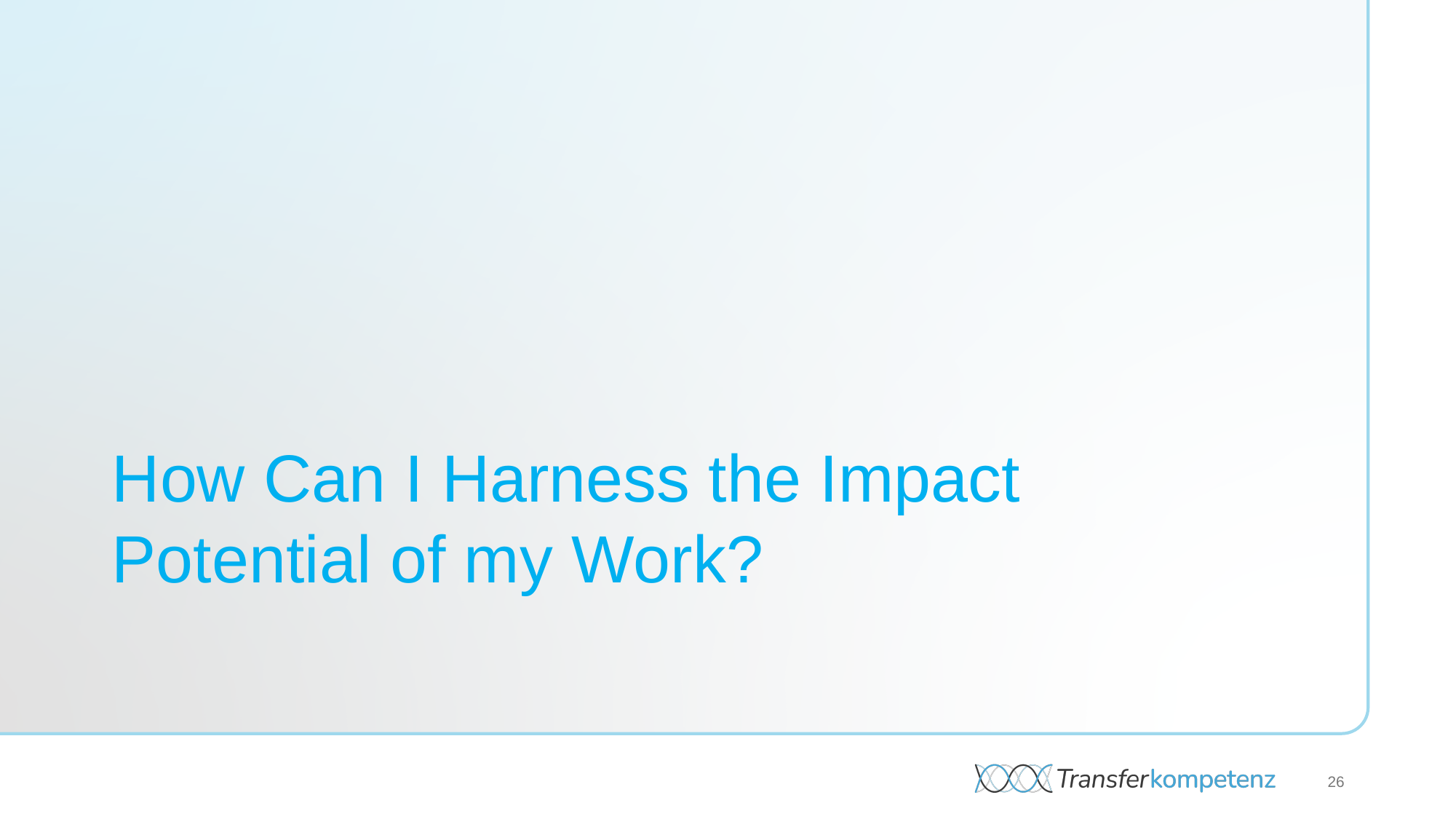

How Can I Harness the Impact Potential of my Work?
26